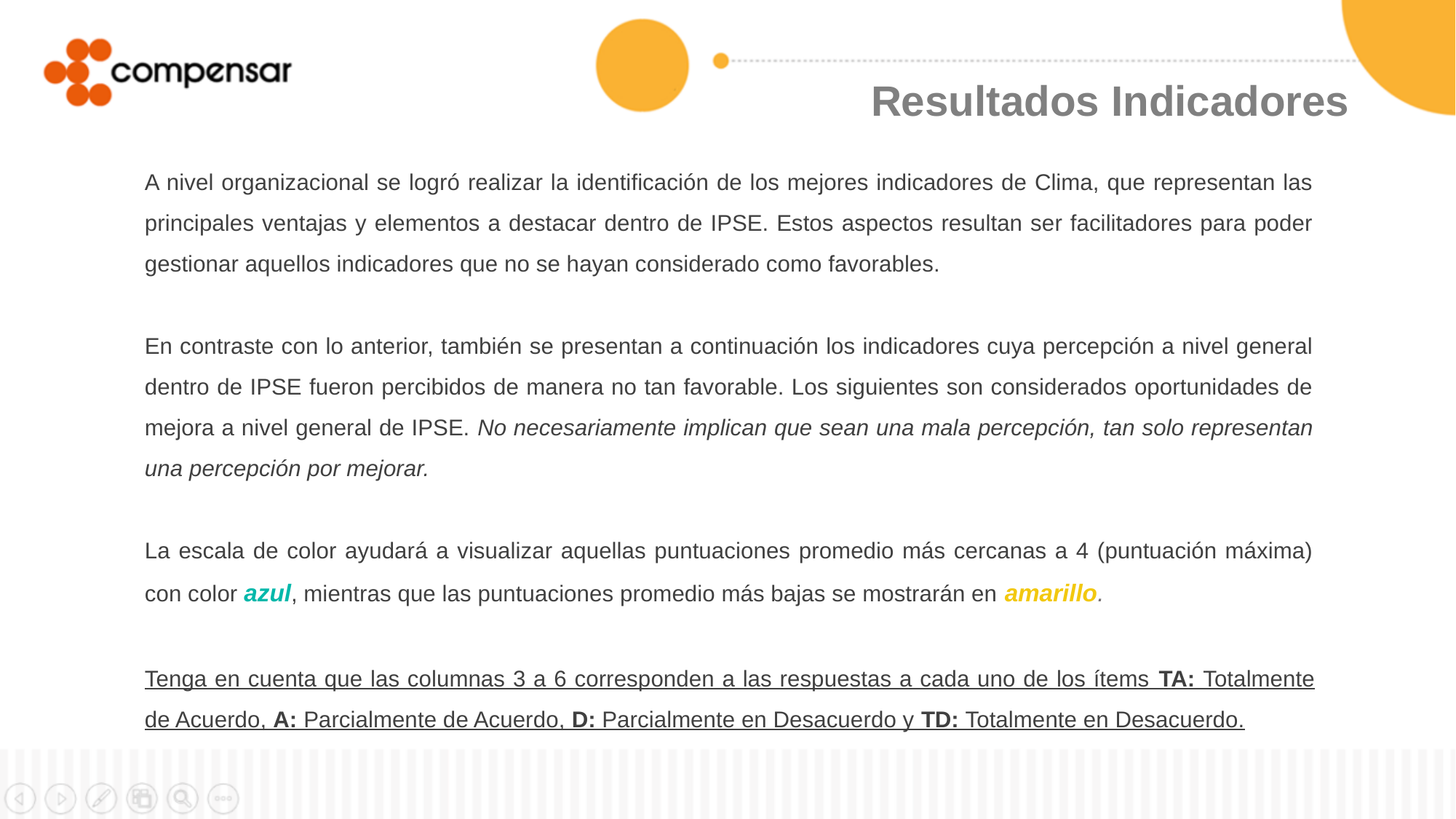

Resultados Indicadores
A nivel organizacional se logró realizar la identificación de los mejores indicadores de Clima, que representan las principales ventajas y elementos a destacar dentro de IPSE. Estos aspectos resultan ser facilitadores para poder gestionar aquellos indicadores que no se hayan considerado como favorables.

En contraste con lo anterior, también se presentan a continuación los indicadores cuya percepción a nivel general dentro de IPSE fueron percibidos de manera no tan favorable. Los siguientes son considerados oportunidades de mejora a nivel general de IPSE. No necesariamente implican que sean una mala percepción, tan solo representan una percepción por mejorar.

La escala de color ayudará a visualizar aquellas puntuaciones promedio más cercanas a 4 (puntuación máxima) con color azul, mientras que las puntuaciones promedio más bajas se mostrarán en amarillo.

Tenga en cuenta que las columnas 3 a 6 corresponden a las respuestas a cada uno de los ítems TA: Totalmente de Acuerdo, A: Parcialmente de Acuerdo, D: Parcialmente en Desacuerdo y TD: Totalmente en Desacuerdo.